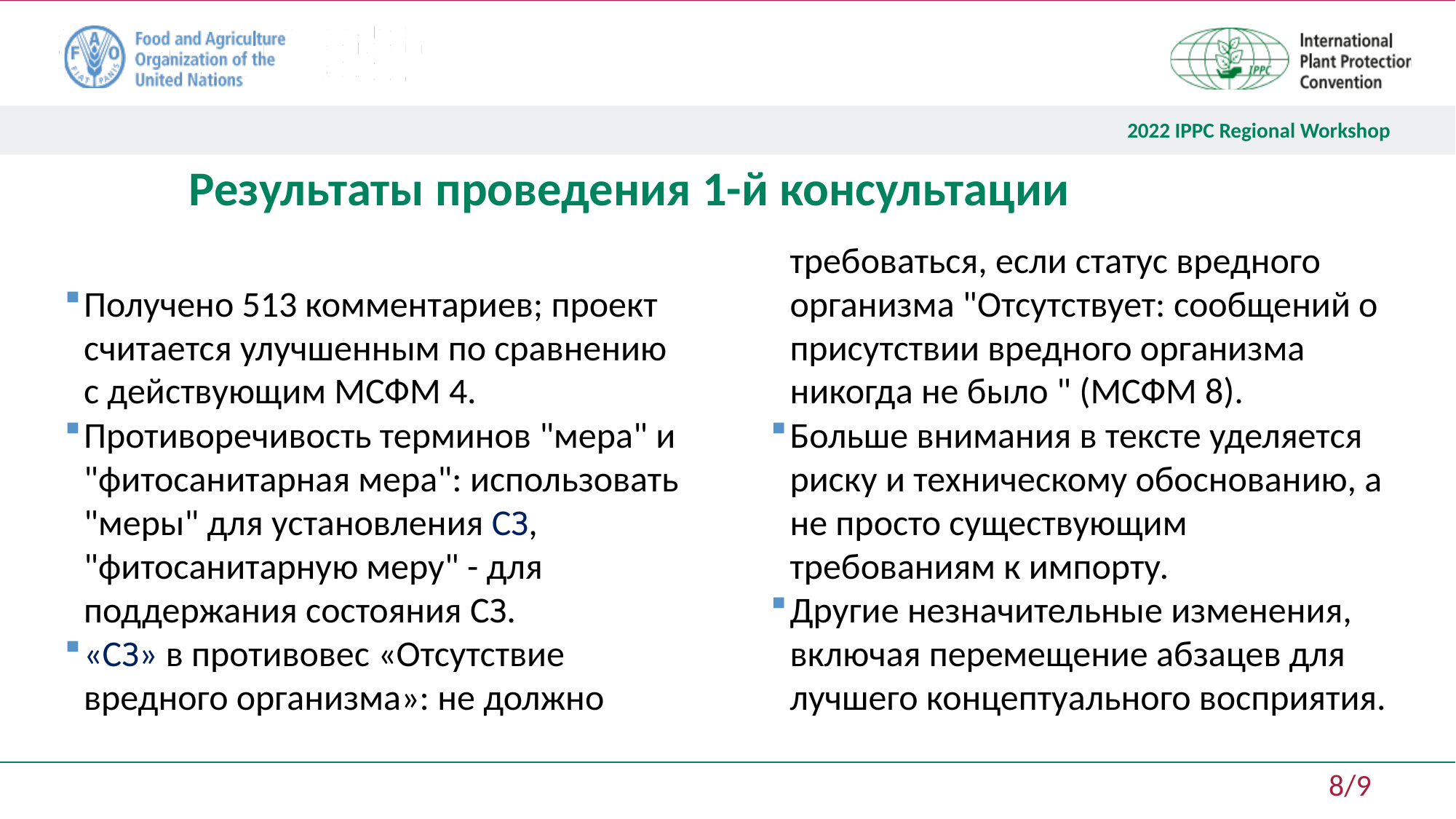

# Результаты проведения 1-й консультации

Получено 513 комментариев; проект считается улучшенным по сравнению с действующим МСФМ 4.
Противоречивость терминов "мера" и "фитосанитарная мера": использовать "меры" для установления СЗ, "фитосанитарную меру" - для поддержания состояния СЗ.
«СЗ» в противовес «Отсутствие вредного организма»: не должно требоваться, если статус вредного организма "Отсутствует: сообщений о присутствии вредного организма никогда не было " (МСФМ 8).
Больше внимания в тексте уделяется риску и техническому обоснованию, а не просто существующим требованиям к импорту.
Другие незначительные изменения, включая перемещение абзацев для лучшего концептуального восприятия.